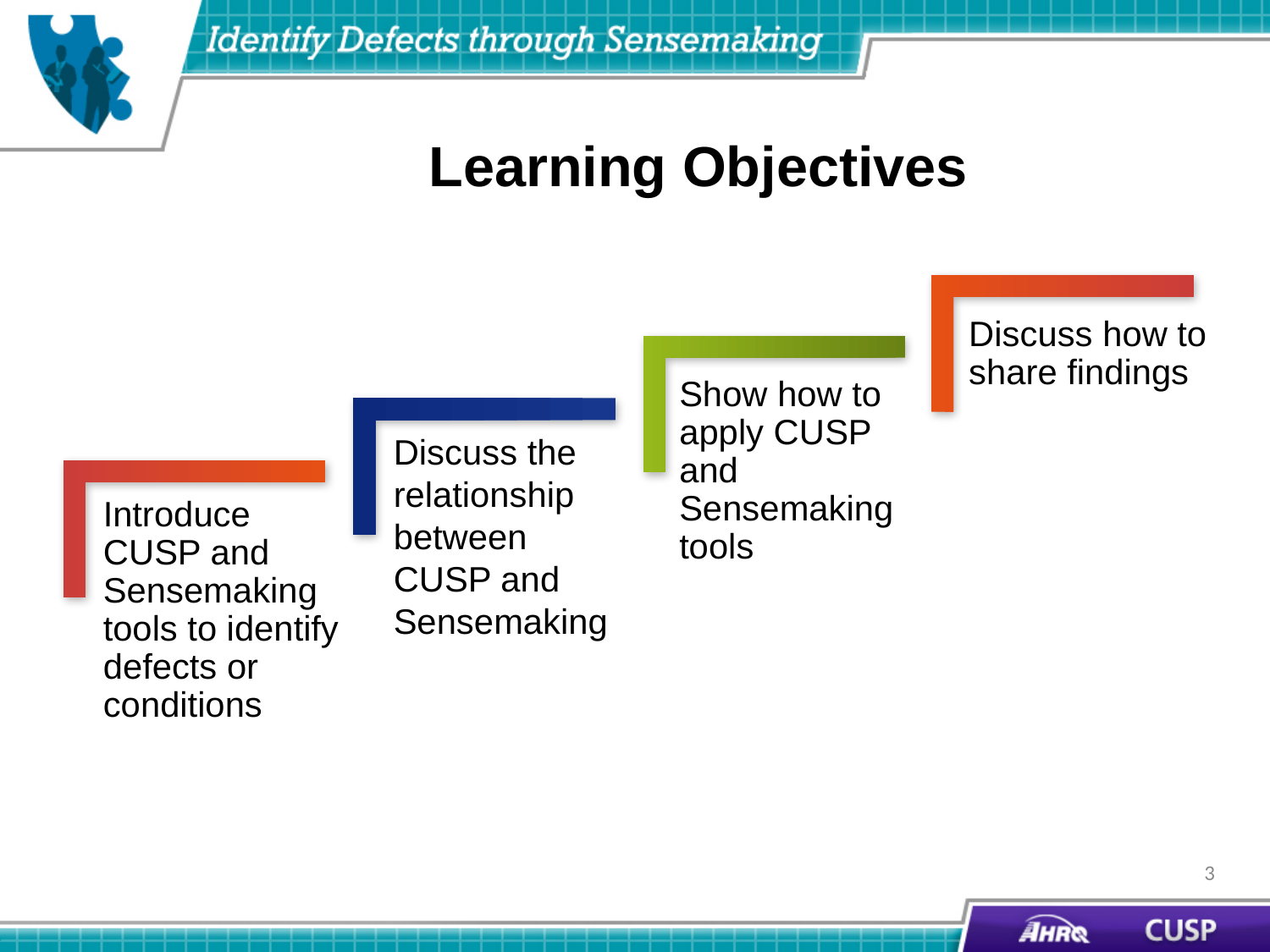

# Learning Objectives

Discuss how to share findings

Show how to apply CUSP and Sensemaking tools
Discuss the relationship between CUSP and Sensemaking
Introduce CUSP and Sensemaking tools to identify defects or conditions

3